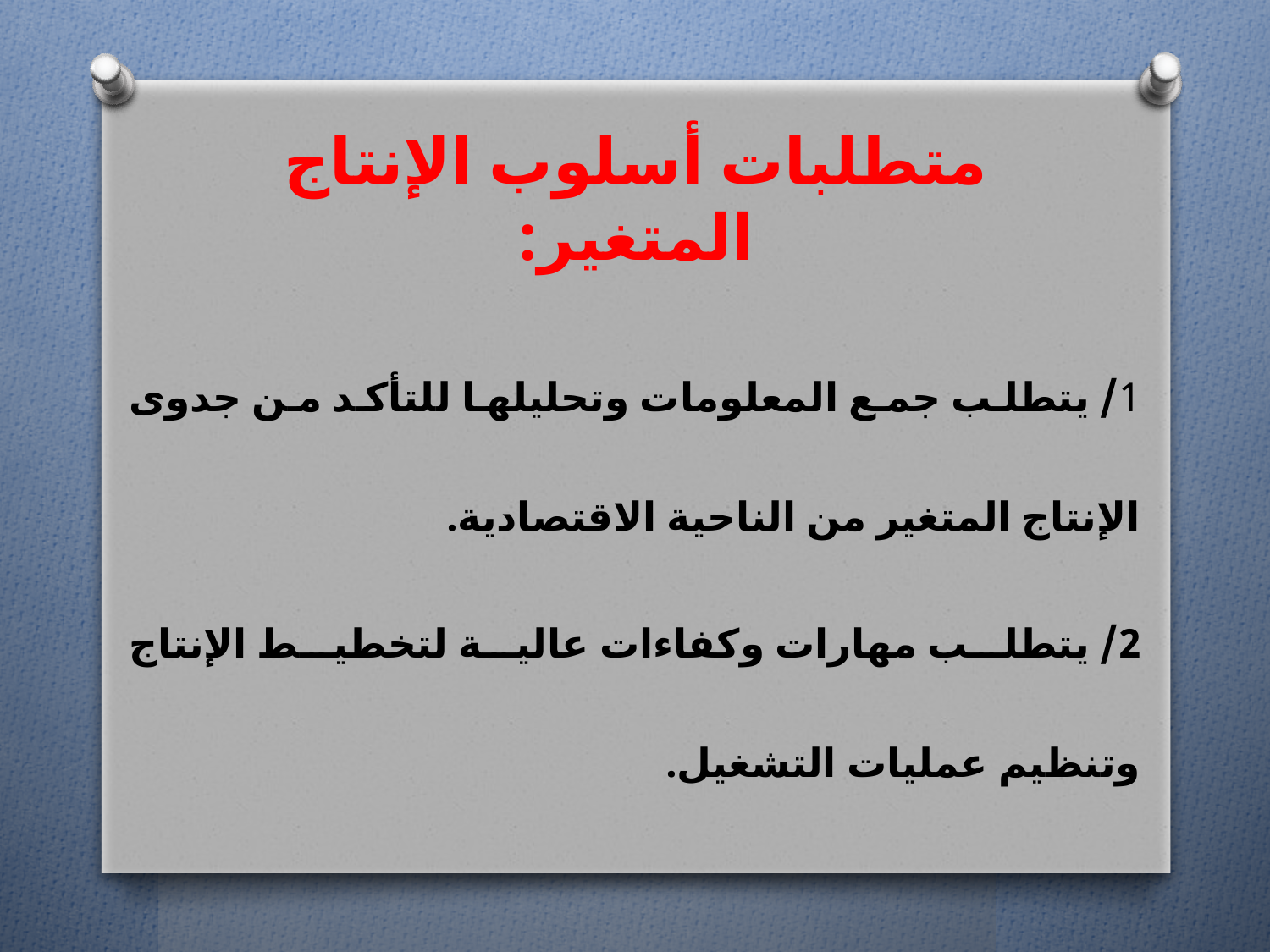

# متطلبات أسلوب الإنتاج المتغير:
1/ يتطلب جمع المعلومات وتحليلها للتأكد من جدوى الإنتاج المتغير من الناحية الاقتصادية.
2/ يتطلب مهارات وكفاءات عالية لتخطيط الإنتاج وتنظيم عمليات التشغيل.